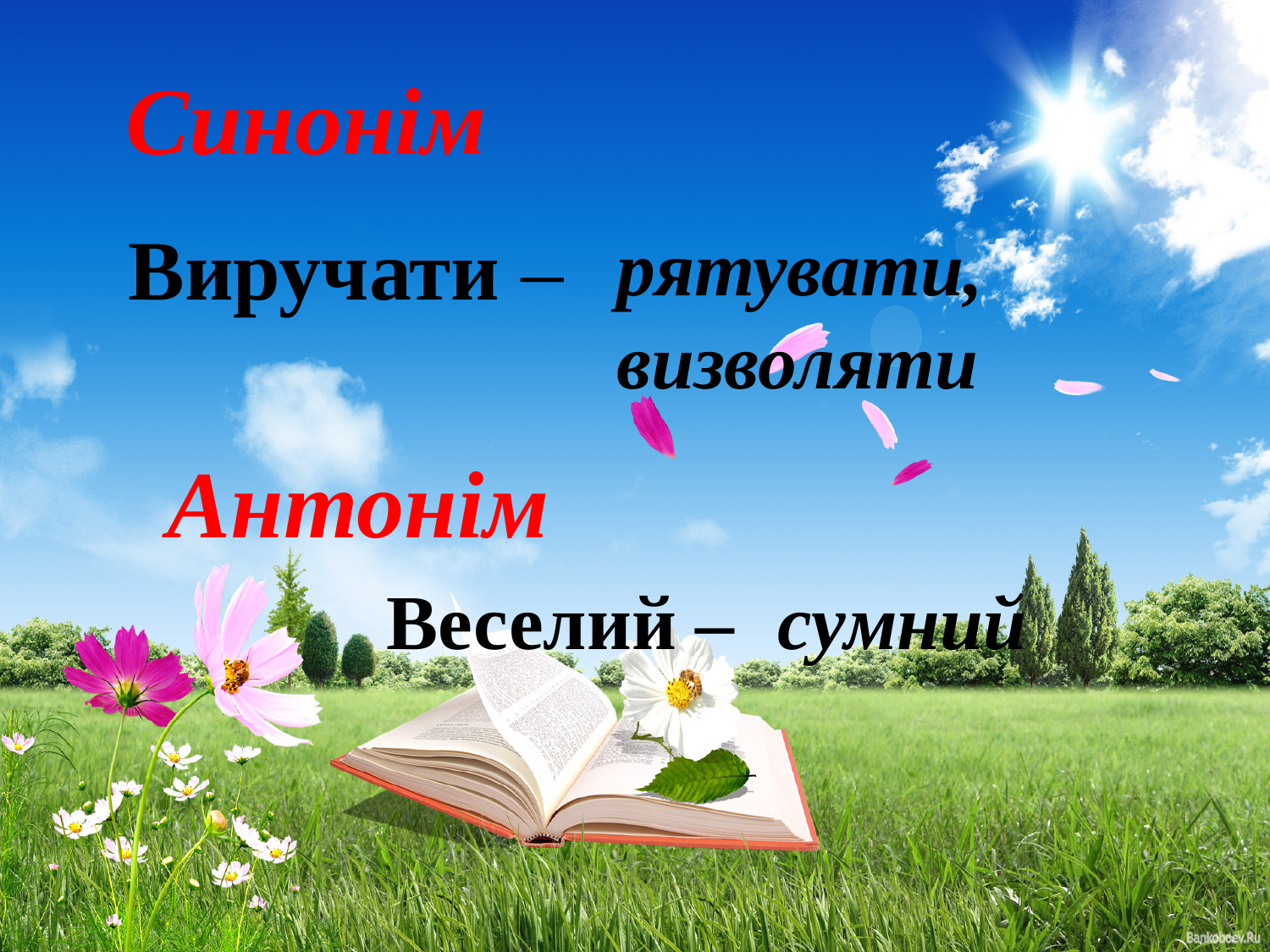

Синонім
# Виручати –
рятувати, визволяти
Антонім
Веселий –
сумний